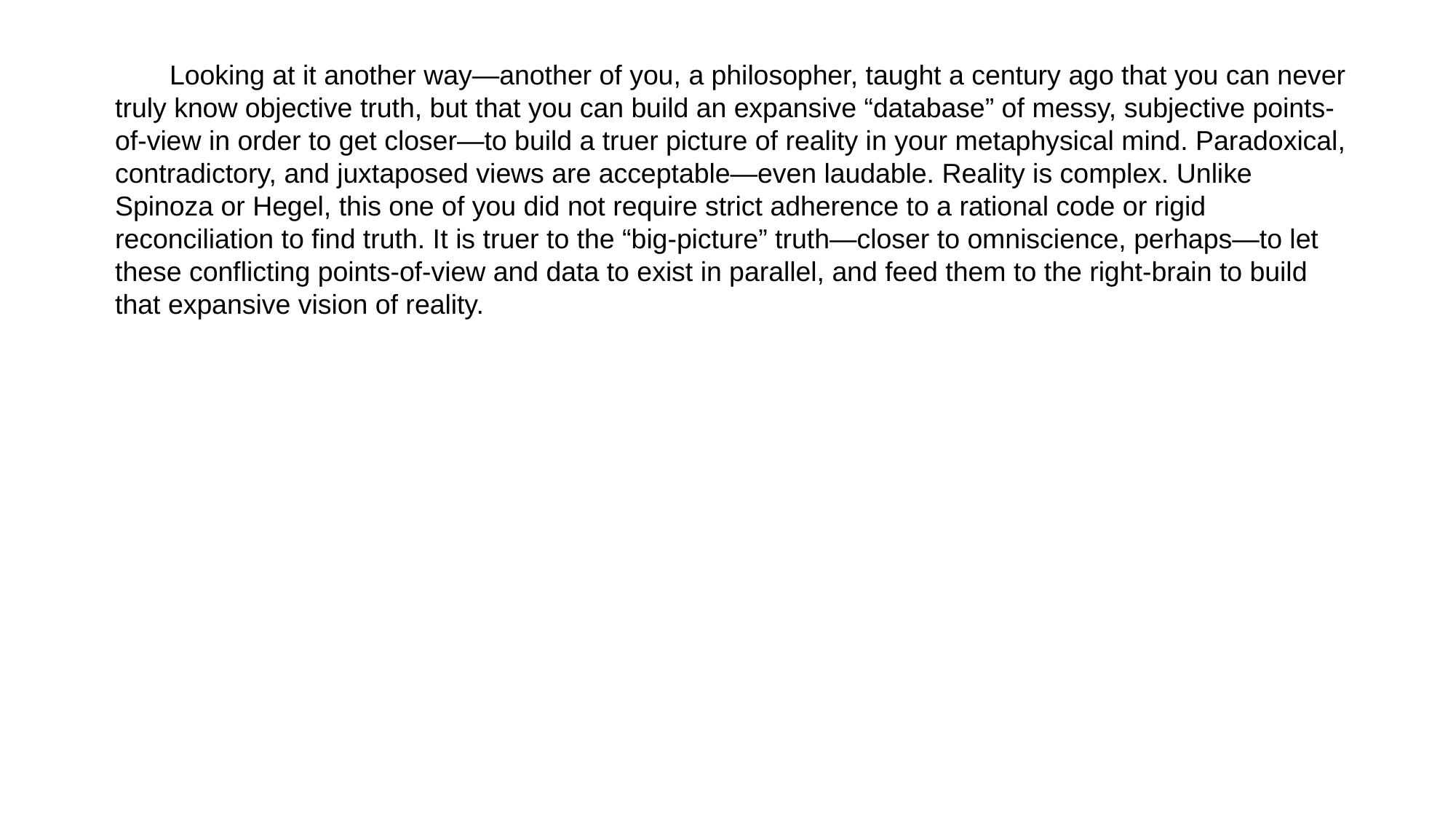

Looking at it another way—another of you, a philosopher, taught a century ago that you can never truly know objective truth, but that you can build an expansive “database” of messy, subjective points-of-view in order to get closer—to build a truer picture of reality in your metaphysical mind. Paradoxical, contradictory, and juxtaposed views are acceptable—even laudable. Reality is complex. Unlike Spinoza or Hegel, this one of you did not require strict adherence to a rational code or rigid reconciliation to find truth. It is truer to the “big-picture” truth—closer to omniscience, perhaps—to let these conflicting points-of-view and data to exist in parallel, and feed them to the right-brain to build that expansive vision of reality.